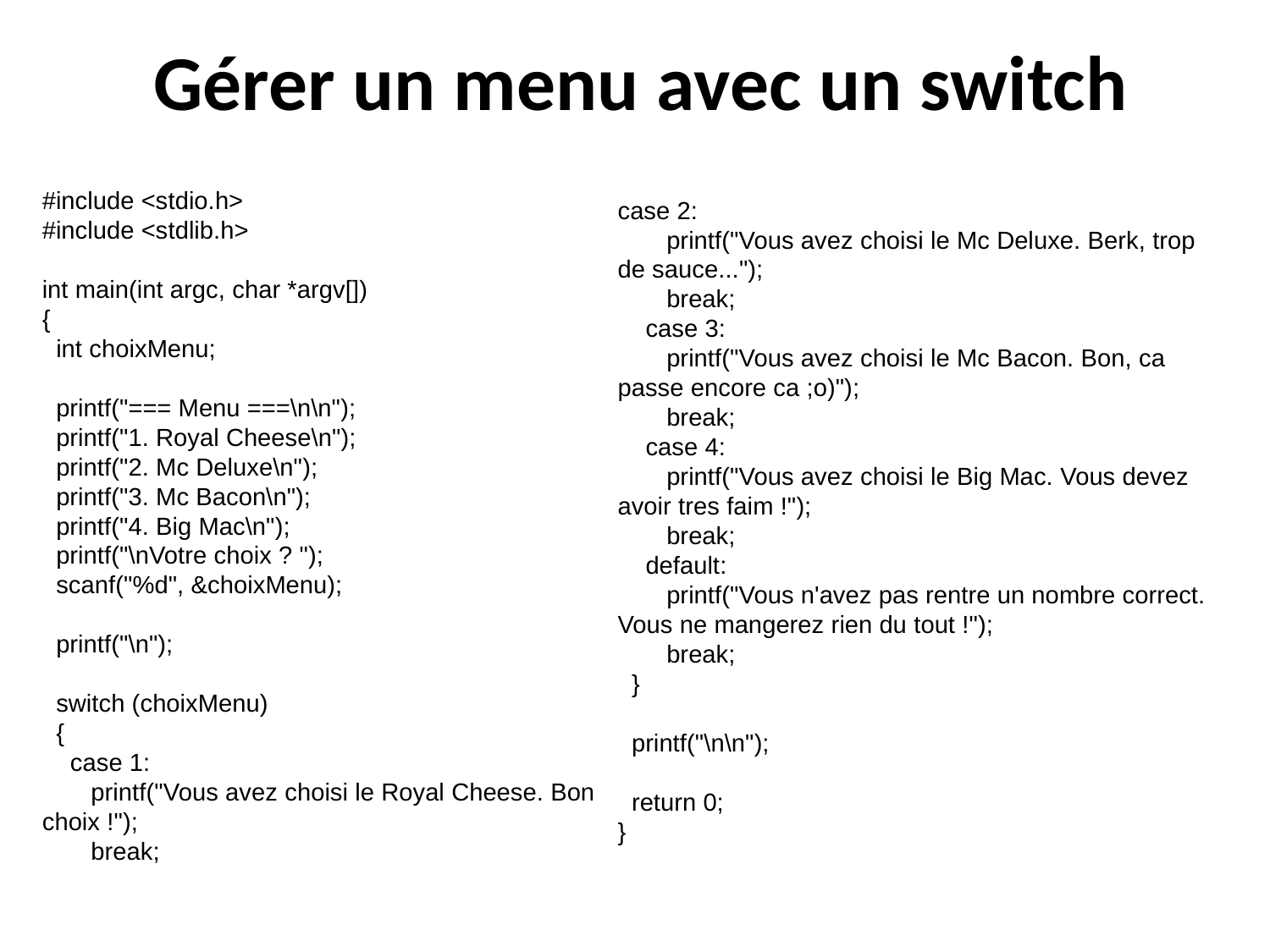

# Gérer un menu avec un switch
#include <stdio.h>
#include <stdlib.h>

int main(int argc, char *argv[])
{
  int choixMenu;

  printf("=== Menu ===\n\n");
  printf("1. Royal Cheese\n");
  printf("2. Mc Deluxe\n");
  printf("3. Mc Bacon\n");
  printf("4. Big Mac\n");
  printf("\nVotre choix ? ");
  scanf("%d", &choixMenu);

  printf("\n");

  switch (choixMenu)
  {
    case 1:
       printf("Vous avez choisi le Royal Cheese. Bon choix !");
       break;

case 2:
       printf("Vous avez choisi le Mc Deluxe. Berk, trop de sauce...");
       break;
    case 3:
       printf("Vous avez choisi le Mc Bacon. Bon, ca passe encore ca ;o)");
       break;
    case 4:
       printf("Vous avez choisi le Big Mac. Vous devez avoir tres faim !");
       break;
    default:
       printf("Vous n'avez pas rentre un nombre correct. Vous ne mangerez rien du tout !");
       break;
  }

  printf("\n\n");

  return 0;
}